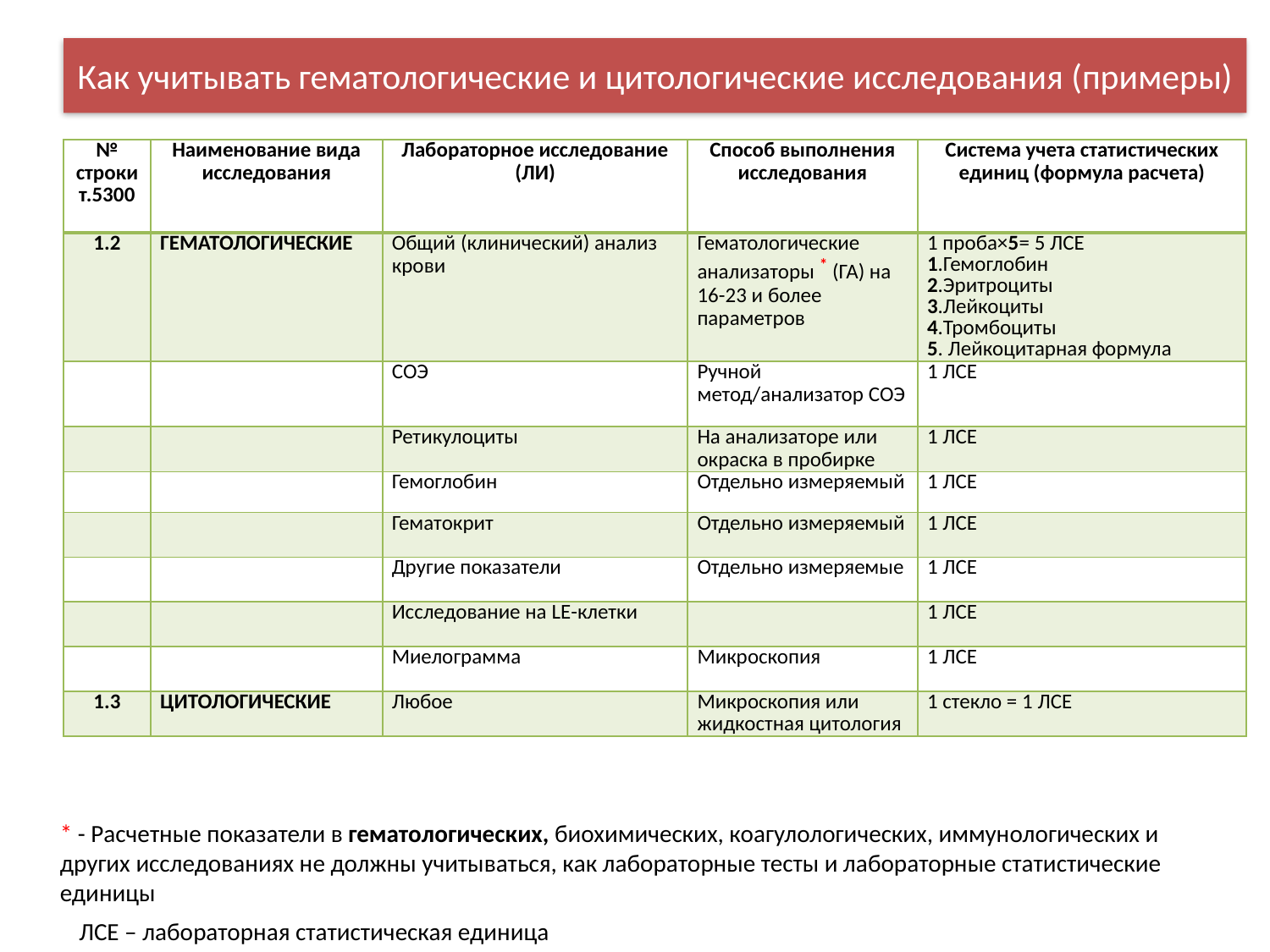

# Как учитывать гематологические и цитологические исследования (примеры)
| № строки т.5300 | Наименование вида исследования | Лабораторное исследование (ЛИ) | Способ выполнения исследования | Система учета статистических единиц (формула расчета) |
| --- | --- | --- | --- | --- |
| 1.2 | ГЕМАТОЛОГИЧЕСКИЕ | Общий (клинический) анализ крови | Гематологические анализаторы \* (ГА) на 16-23 и более параметров | 1 проба×5= 5 ЛСЕ 1.Гемоглобин 2.Эритроциты 3.Лейкоциты 4.Тромбоциты 5. Лейкоцитарная формула |
|  |  | СОЭ | Ручной метод/анализатор СОЭ | 1 ЛСЕ |
|  |  | Ретикулоциты | На анализаторе или окраска в пробирке | 1 ЛСЕ |
|  |  | Гемоглобин | Отдельно измеряемый | 1 ЛСЕ |
|  |  | Гематокрит | Отдельно измеряемый | 1 ЛСЕ |
|  |  | Другие показатели | Отдельно измеряемые | 1 ЛСЕ |
|  |  | Исследование на LE-клетки |  | 1 ЛСЕ |
|  |  | Миелограмма | Микроскопия | 1 ЛСЕ |
| 1.3 | ЦИТОЛОГИЧЕСКИЕ | Любое | Микроскопия или жидкостная цитология | 1 стекло = 1 ЛСЕ |
* - Расчетные показатели в гематологических, биохимических, коагулологических, иммунологических и других исследованиях не должны учитываться, как лабораторные тесты и лабораторные статистические единицы
ЛСЕ – лабораторная статистическая единица